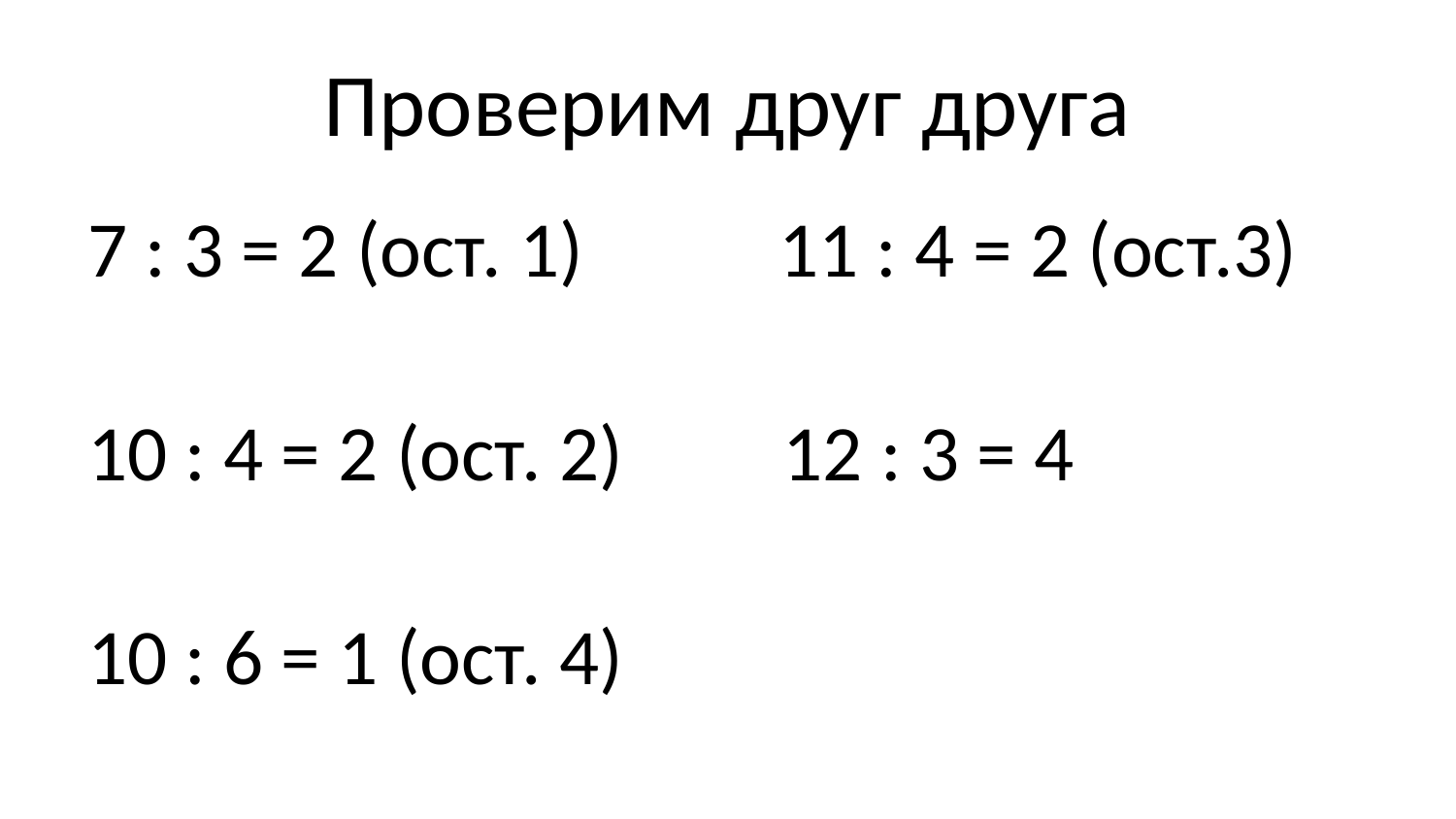

# Проверим друг друга
7 : 3 = 2 (ост. 1)           11 : 4 = 2 (ост.3)

10 : 4 = 2 (ост. 2)         12 : 3 = 4

10 : 6 = 1 (ост. 4)